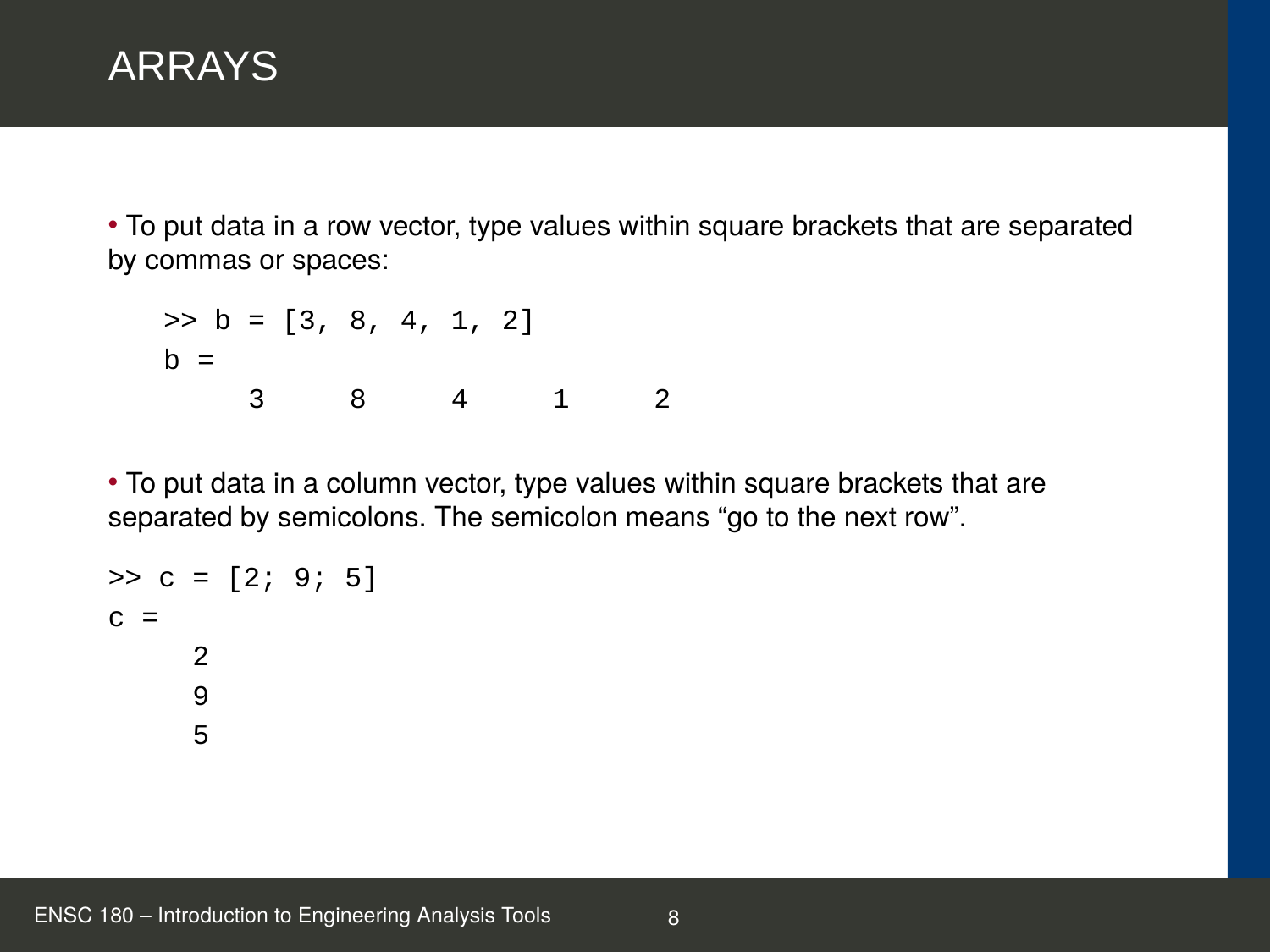

# ARRAYS
 To put data in a row vector, type values within square brackets that are separated by commas or spaces:
>> b = [3, 8, 4, 1, 2]
b =
     3     8     4     1     2

 To put data in a column vector, type values within square brackets that are separated by semicolons. The semicolon means “go to the next row”.
>> c = [2; 9; 5]
c =
     2
     9
     5
ENSC 180 – Introduction to Engineering Analysis Tools